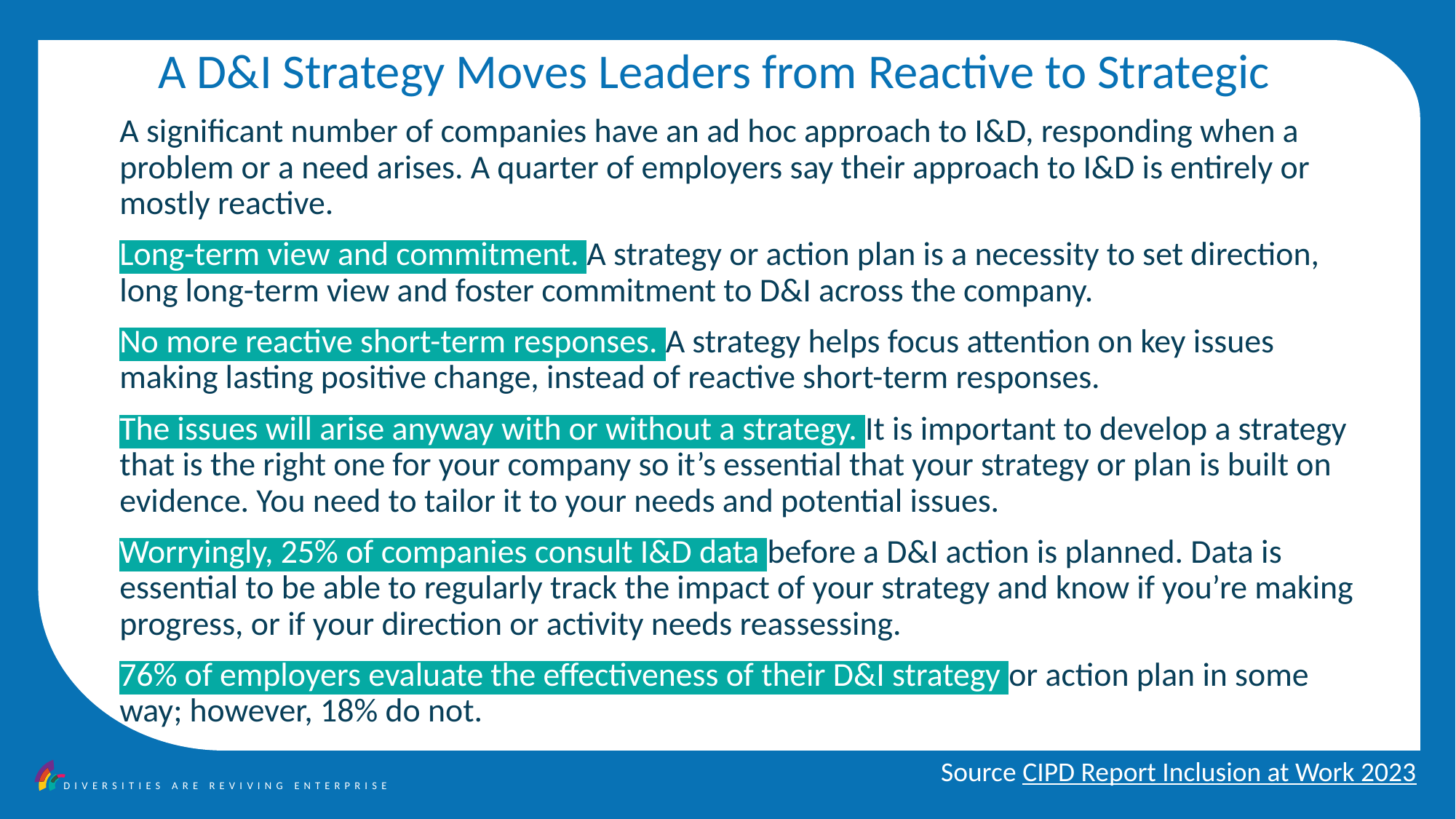

A D&I Strategy Moves Leaders from Reactive to Strategic
A significant number of companies have an ad hoc approach to I&D, responding when a problem or a need arises. A quarter of employers say their approach to I&D is entirely or mostly reactive.
Long-term view and commitment. A strategy or action plan is a necessity to set direction, long long-term view and foster commitment to D&I across the company.
No more reactive short-term responses. A strategy helps focus attention on key issues making lasting positive change, instead of reactive short-term responses.
The issues will arise anyway with or without a strategy. It is important to develop a strategy that is the right one for your company so it’s essential that your strategy or plan is built on evidence. You need to tailor it to your needs and potential issues.
Worryingly, 25% of companies consult I&D data before a D&I action is planned. Data is essential to be able to regularly track the impact of your strategy and know if you’re making progress, or if your direction or activity needs reassessing.
76% of employers evaluate the effectiveness of their D&I strategy or action plan in some way; however, 18% do not.
Source CIPD Report Inclusion at Work 2023